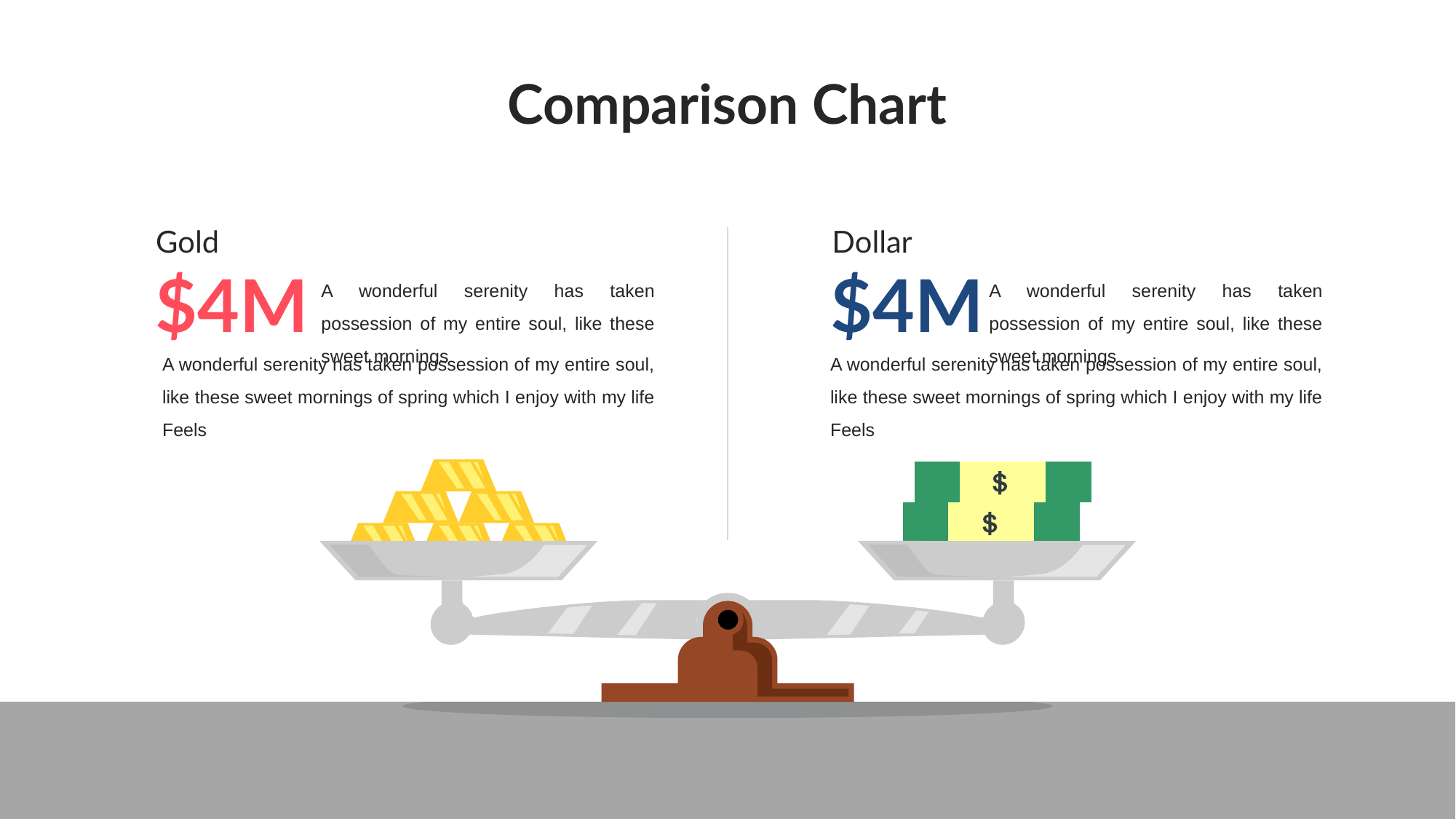

# Comparison Chart
Gold
Dollar
$4M
$4M
A wonderful serenity has taken possession of my entire soul, like these sweet mornings
A wonderful serenity has taken possession of my entire soul, like these sweet mornings
A wonderful serenity has taken possession of my entire soul, like these sweet mornings of spring which I enjoy with my life Feels
A wonderful serenity has taken possession of my entire soul, like these sweet mornings of spring which I enjoy with my life Feels